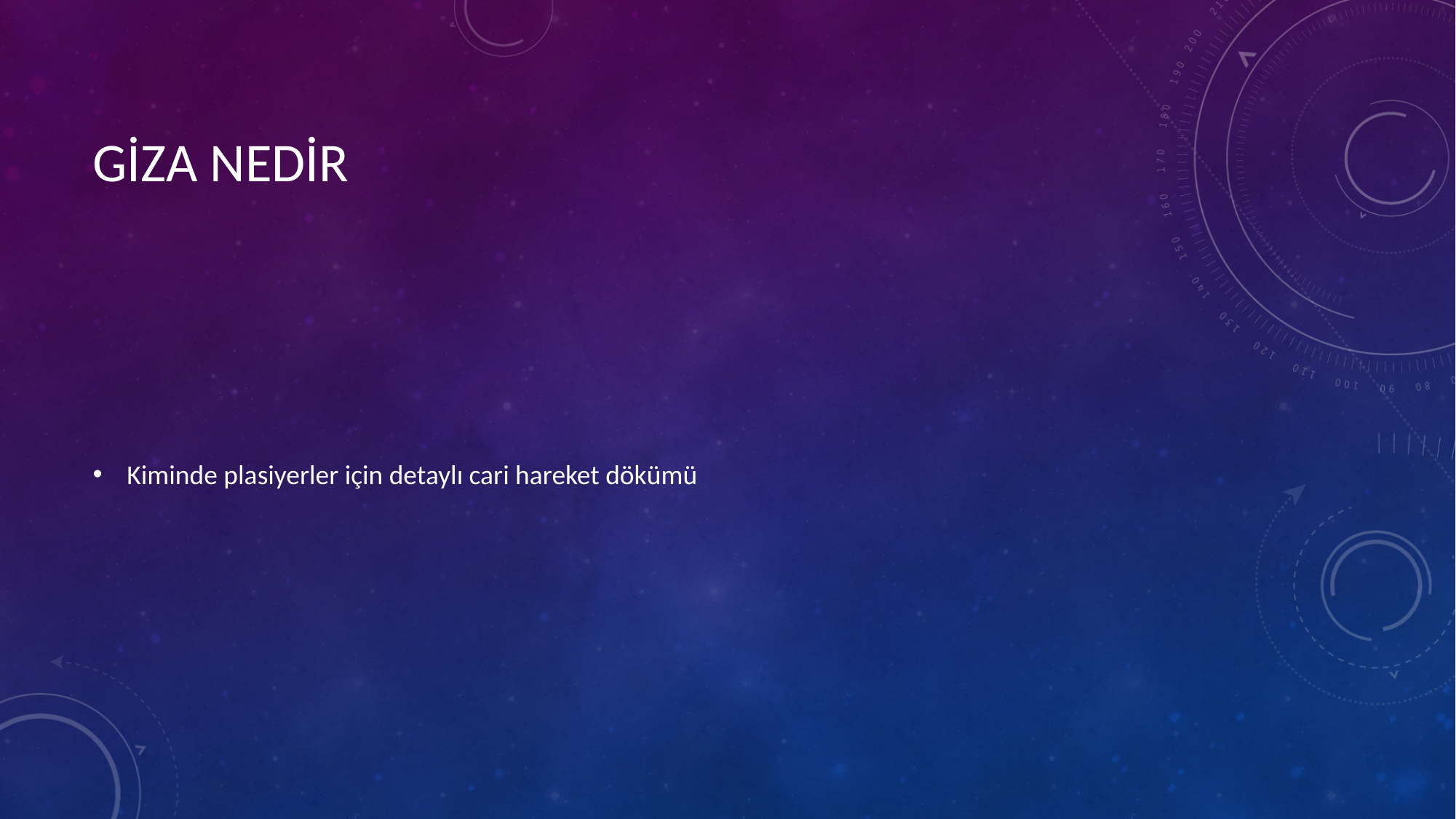

# giza Nedir
Kiminde plasiyerler için detaylı cari hareket dökümü